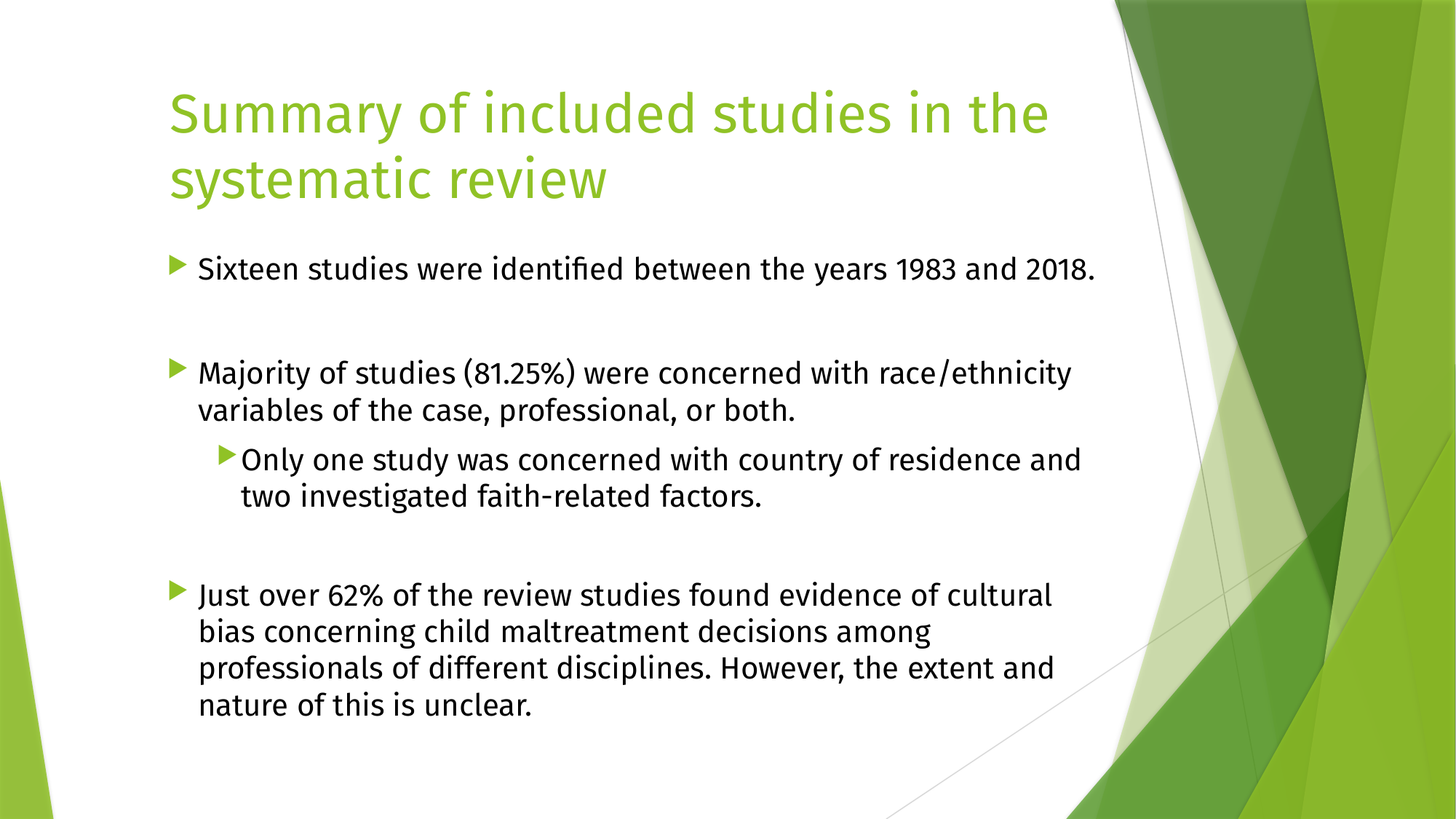

# Summary of included studies in the systematic review

Sixteen studies were identified between the years 1983 and 2018.

Majority of studies (81.25%) were concerned with race/ethnicity variables of the case, professional, or both.
Only one study was concerned with country of residence and two investigated faith-related factors.

Just over 62% of the review studies found evidence of cultural bias concerning child maltreatment decisions among professionals of different disciplines. However, the extent and nature of this is unclear.